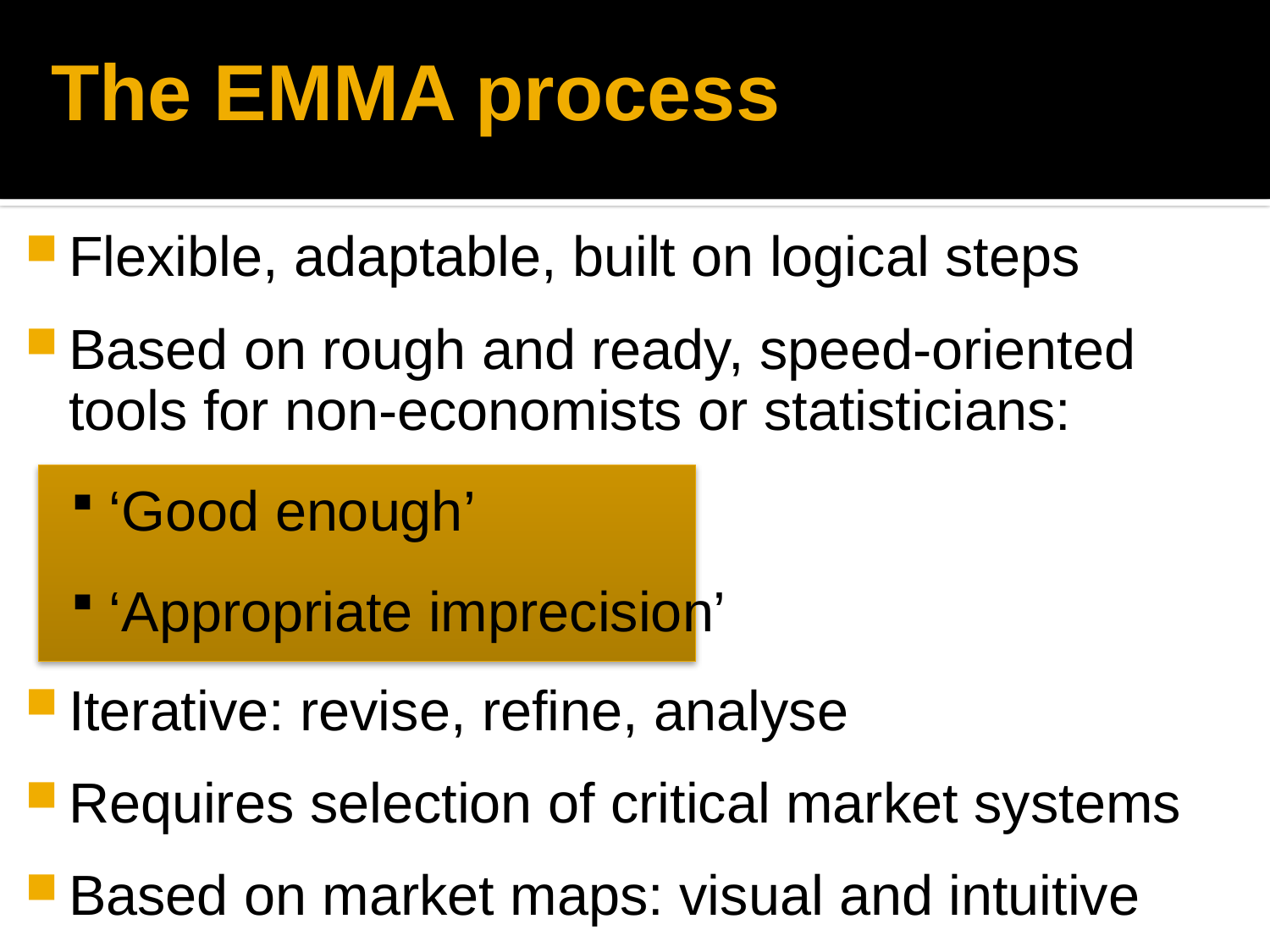

# The EMMA process
Flexible, adaptable, built on logical steps
Based on rough and ready, speed-oriented tools for non-economists or statisticians:
‘Good enough’
‘Appropriate imprecision’
Iterative: revise, refine, analyse
Requires selection of critical market systems
Based on market maps: visual and intuitive